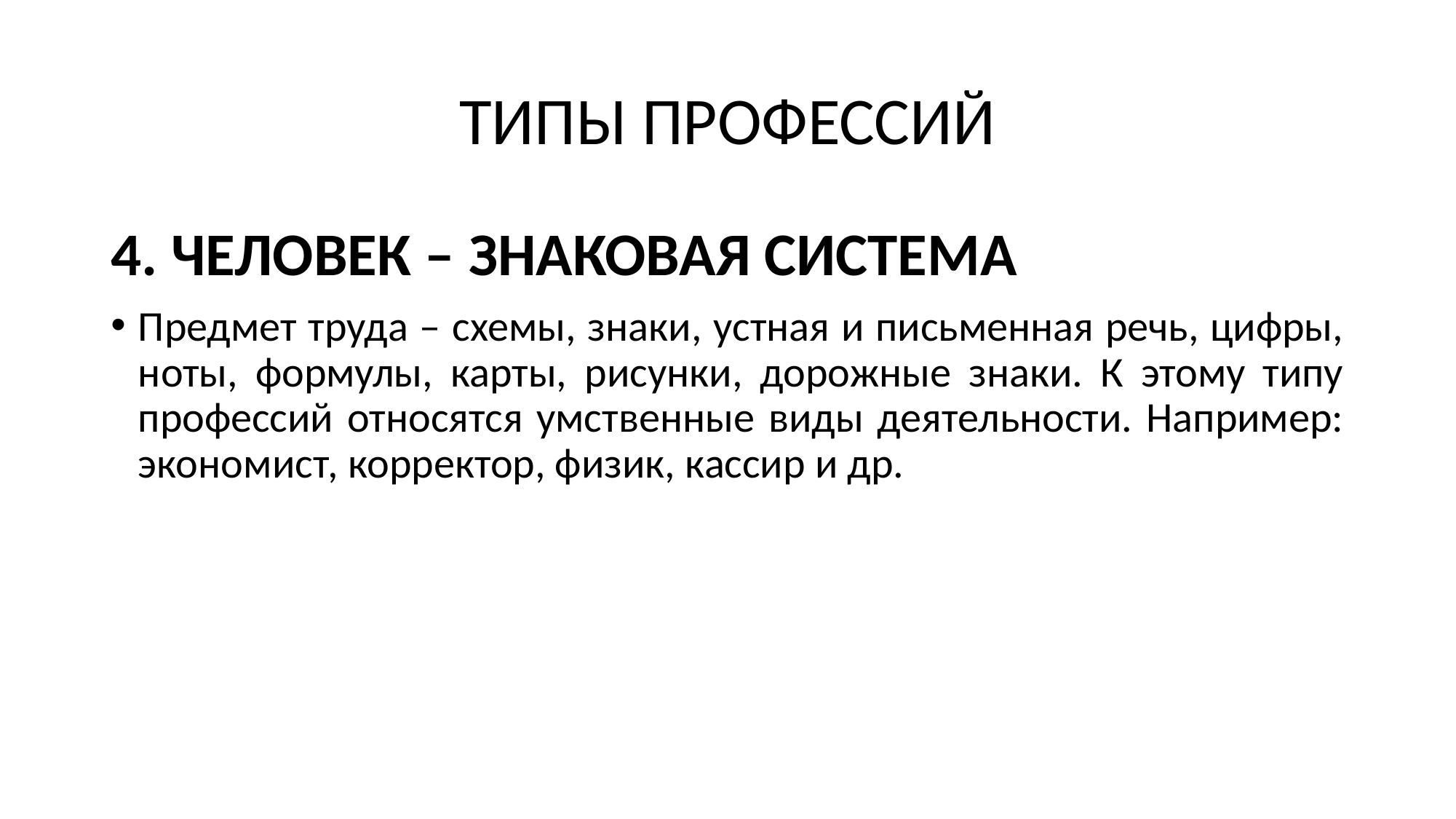

# ТИПЫ ПРОФЕССИЙ
4. ЧЕЛОВЕК – ЗНАКОВАЯ СИСТЕМА
Предмет труда – схемы, знаки, устная и письменная речь, цифры, ноты, формулы, карты, рисунки, дорожные знаки. К этому типу профессий относятся умственные виды деятельности. Например: экономист, корректор, физик, кассир и др.